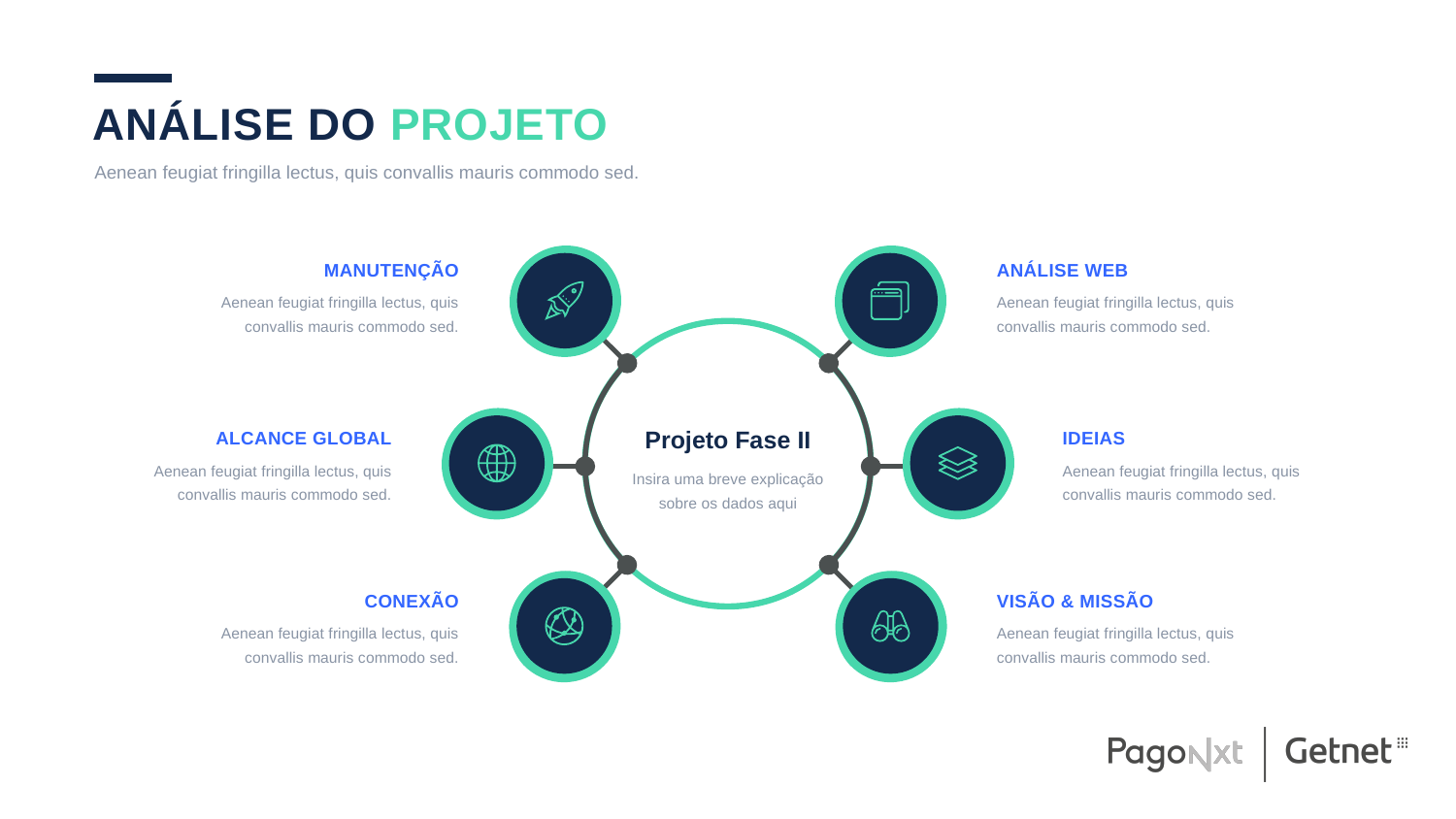

Análise do projeto
Aenean feugiat fringilla lectus, quis convallis mauris commodo sed.

MANUTENÇÃO
ANÁLISE WEB
Aenean feugiat fringilla lectus, quis convallis mauris commodo sed.
Aenean feugiat fringilla lectus, quis convallis mauris commodo sed.

Projeto Fase II
ALCANCE GLOBAL
IDEIAS
Aenean feugiat fringilla lectus, quis convallis mauris commodo sed.
Aenean feugiat fringilla lectus, quis convallis mauris commodo sed.

Insira uma breve explicação sobre os dados aqui

CONEXÃO
VISÃO & MISSÃO
Aenean feugiat fringilla lectus, quis convallis mauris commodo sed.
Aenean feugiat fringilla lectus, quis convallis mauris commodo sed.